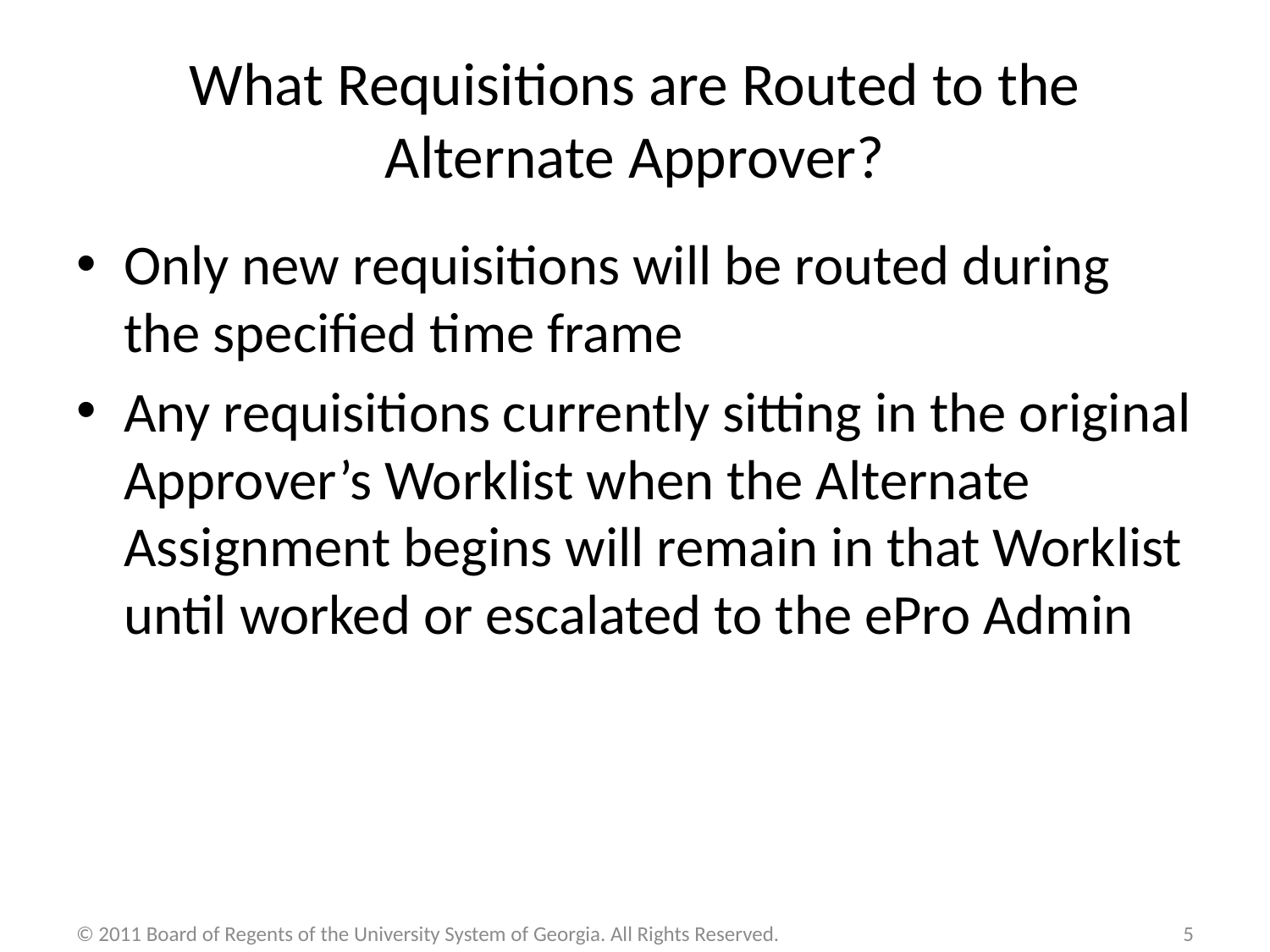

# What Requisitions are Routed to the Alternate Approver?
Only new requisitions will be routed during the specified time frame
Any requisitions currently sitting in the original Approver’s Worklist when the Alternate Assignment begins will remain in that Worklist until worked or escalated to the ePro Admin

© 2011 Board of Regents of the University System of Georgia. All Rights Reserved.
5